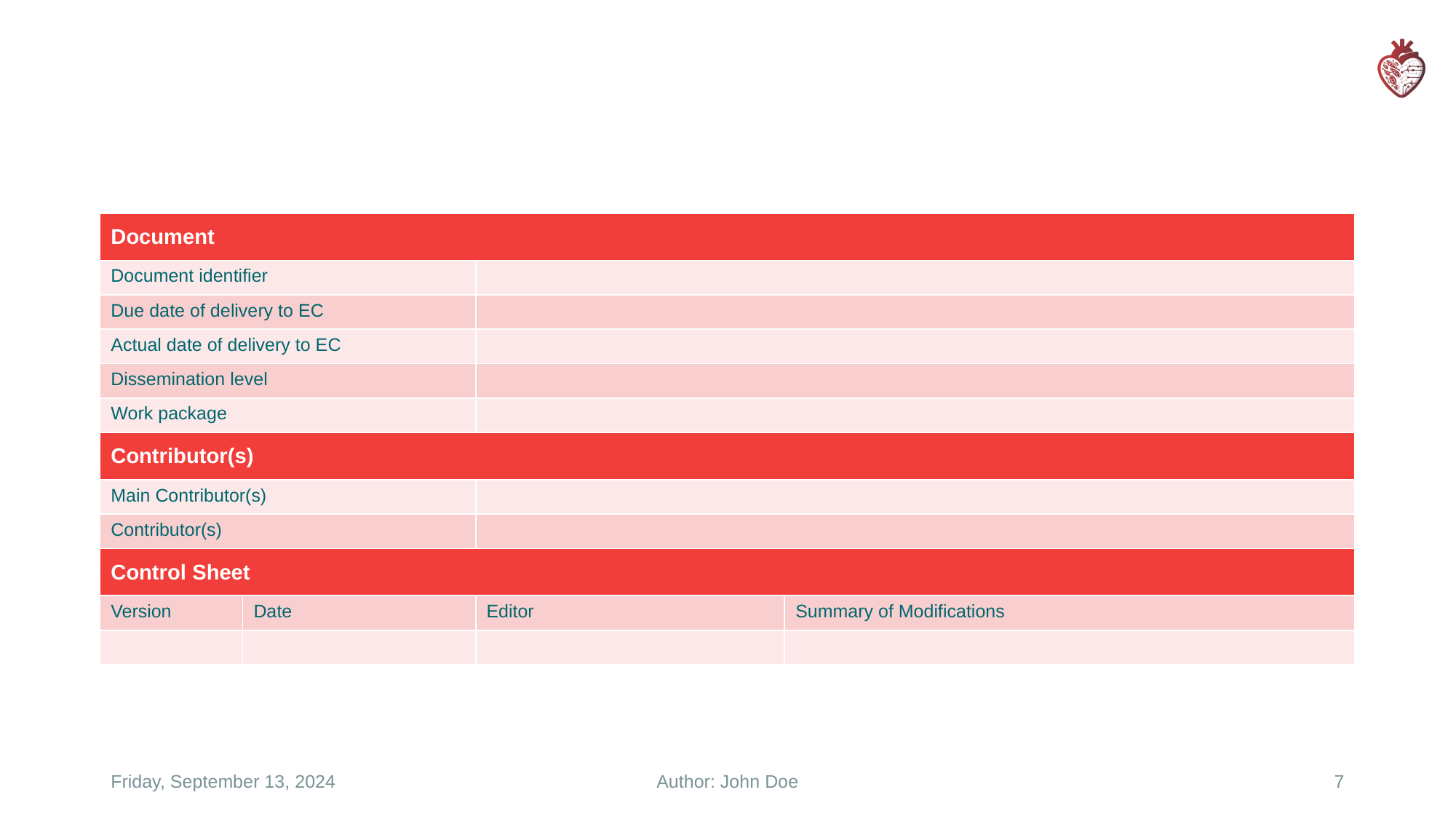

#
| Document |  |  |  |
| --- | --- | --- | --- |
| Document identifier |  |  |  |
| Due date of delivery to EC |  |  |  |
| Actual date of delivery to EC |  |  |  |
| Dissemination level |  |  |  |
| Work package |  |  |  |
| Contributor(s) |  |  |  |
| Main Contributor(s) |  |  |  |
| Contributor(s) |  |  |  |
| Control Sheet |  |  |  |
| Version | Date | Editor | Summary of Modifications |
|  |  |  |  |
Friday, September 13, 2024
Author: John Doe
7